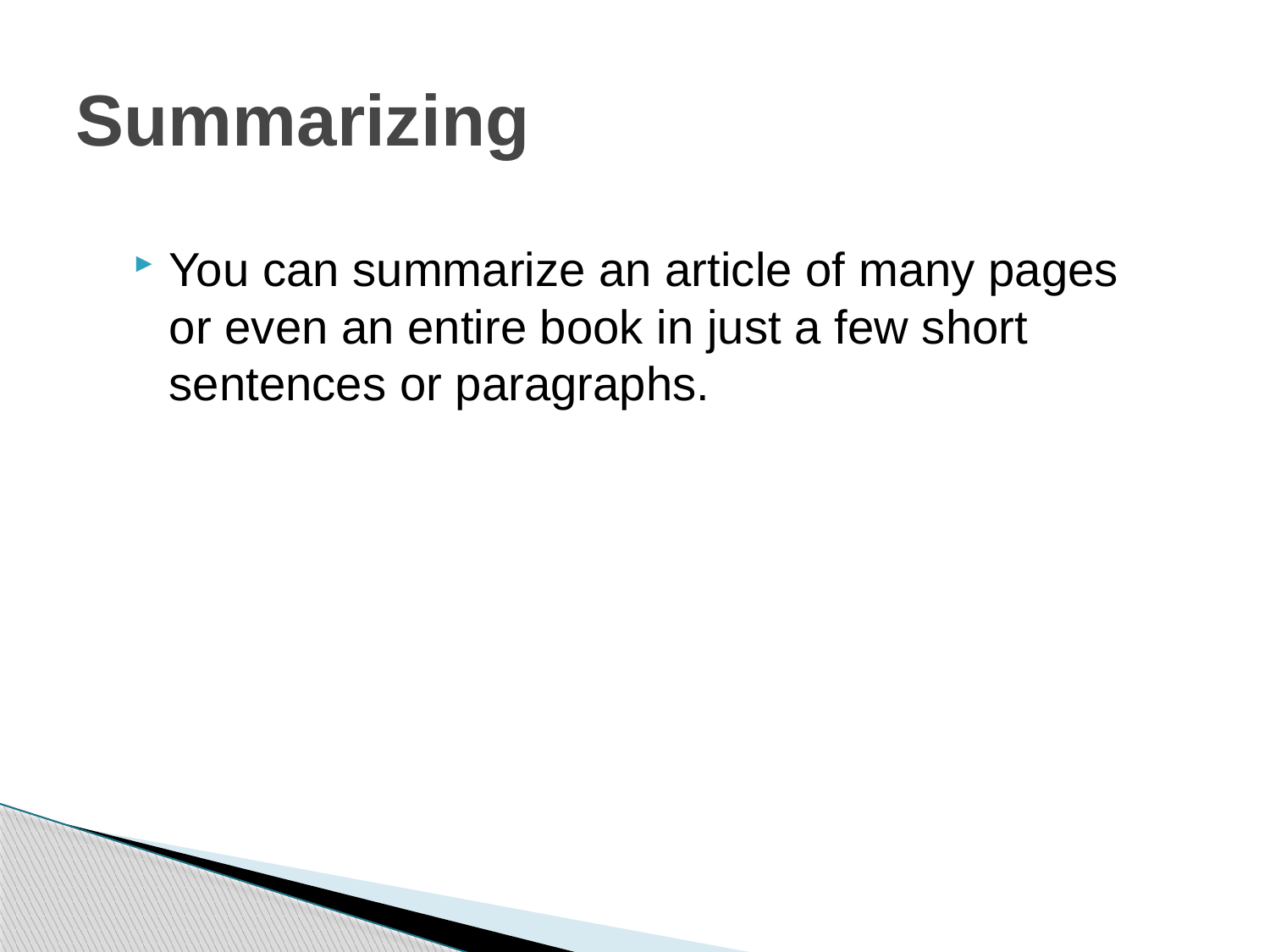

# Summarizing
You can summarize an article of many pages or even an entire book in just a few short sentences or paragraphs.